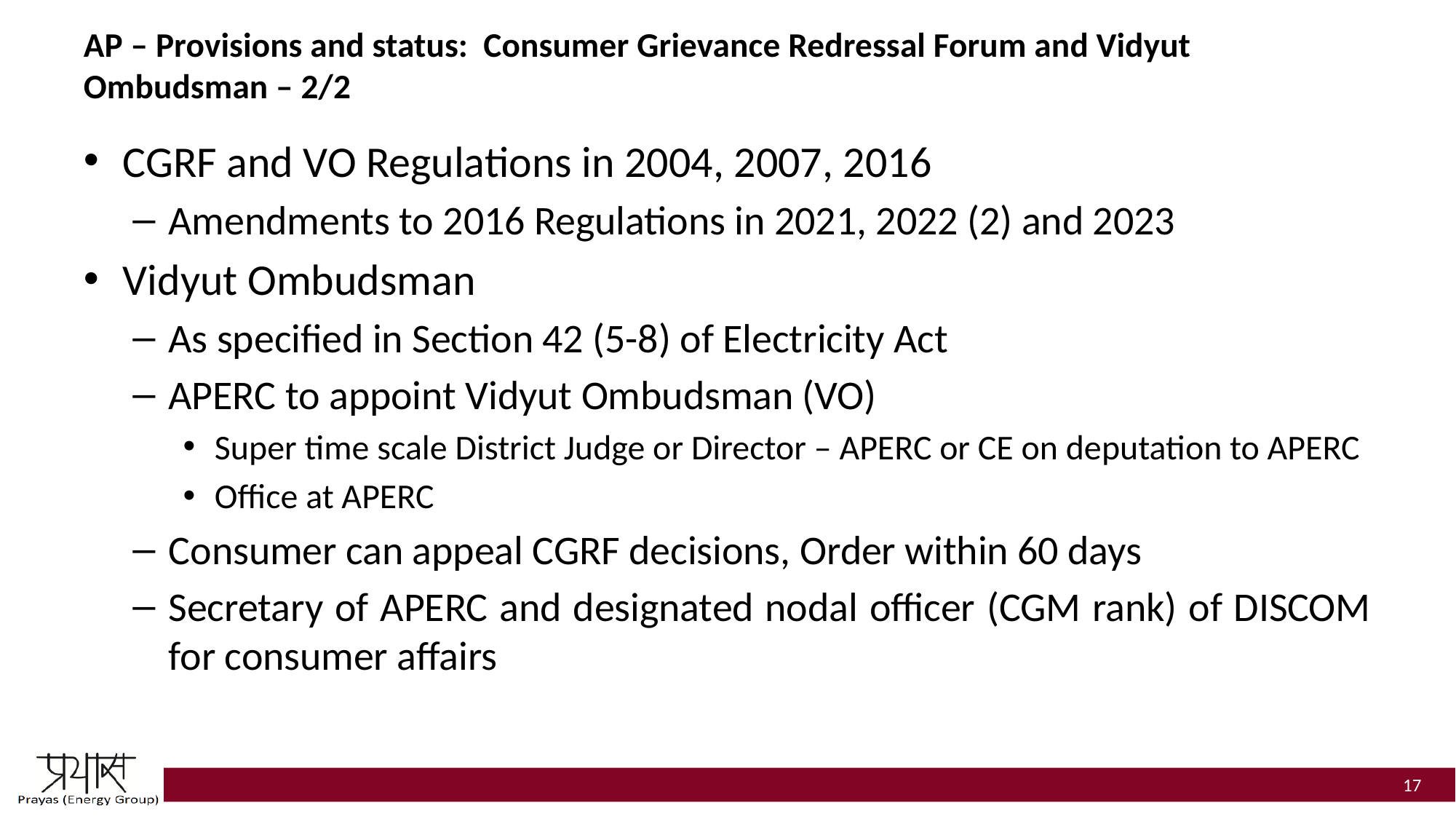

# AP – Provisions and status:  Consumer Grievance Redressal Forum and Vidyut Ombudsman – 2/2
CGRF and VO Regulations in 2004, 2007, 2016
Amendments to 2016 Regulations in 2021, 2022 (2) and 2023
Vidyut Ombudsman
As specified in Section 42 (5-8) of Electricity Act
APERC to appoint Vidyut Ombudsman (VO)
Super time scale District Judge or Director – APERC or CE on deputation to APERC
Office at APERC
Consumer can appeal CGRF decisions, Order within 60 days
Secretary of APERC and designated nodal officer (CGM rank) of DISCOM for consumer affairs

17